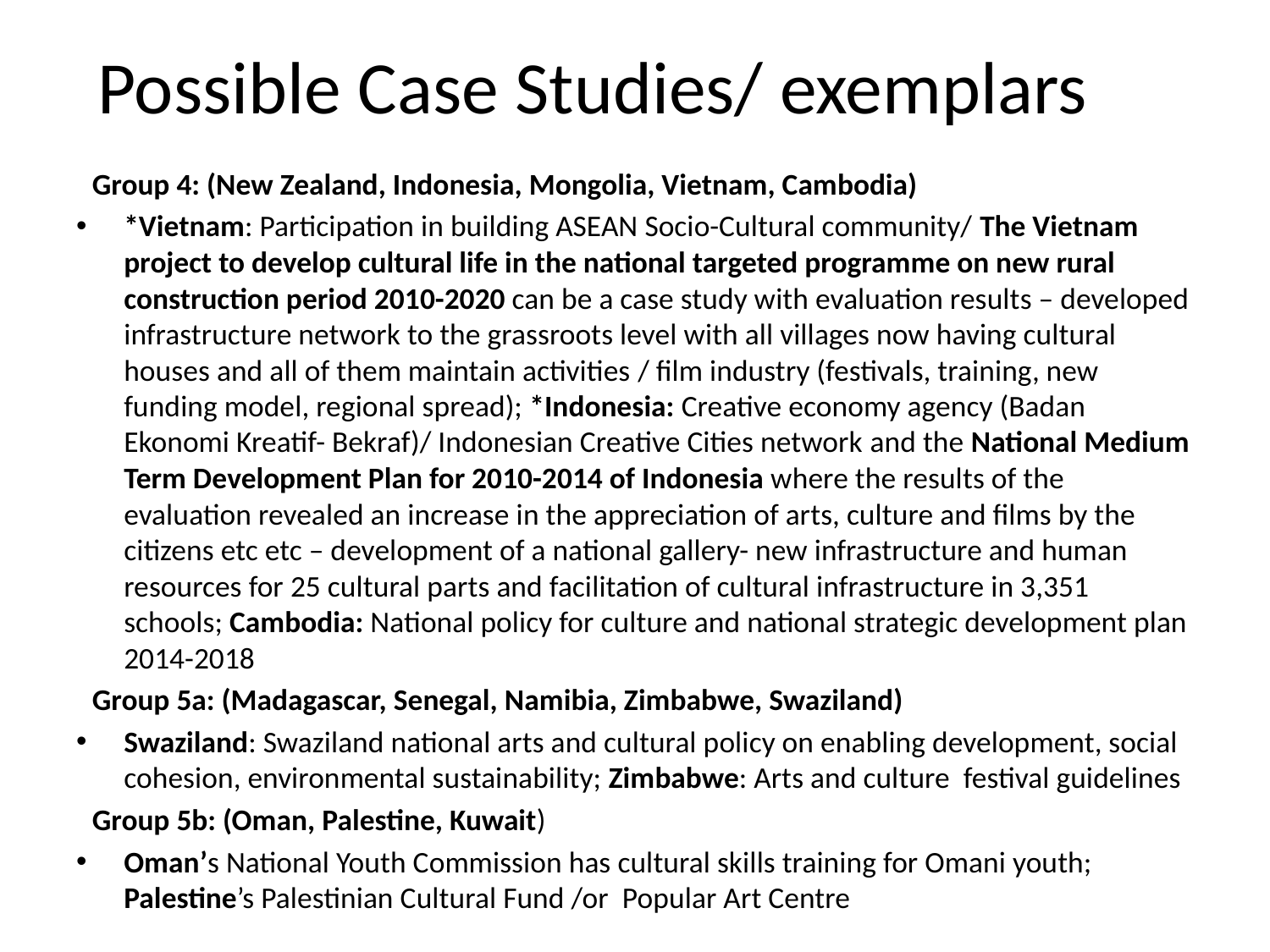

# Possible Case Studies/ exemplars
Group 4: (New Zealand, Indonesia, Mongolia, Vietnam, Cambodia)
*Vietnam: Participation in building ASEAN Socio-Cultural community/ The Vietnam project to develop cultural life in the national targeted programme on new rural construction period 2010-2020 can be a case study with evaluation results – developed infrastructure network to the grassroots level with all villages now having cultural houses and all of them maintain activities / film industry (festivals, training, new funding model, regional spread); *Indonesia: Creative economy agency (Badan Ekonomi Kreatif- Bekraf)/ Indonesian Creative Cities network and the National Medium Term Development Plan for 2010-2014 of Indonesia where the results of the evaluation revealed an increase in the appreciation of arts, culture and films by the citizens etc etc – development of a national gallery- new infrastructure and human resources for 25 cultural parts and facilitation of cultural infrastructure in 3,351 schools; Cambodia: National policy for culture and national strategic development plan 2014-2018
Group 5a: (Madagascar, Senegal, Namibia, Zimbabwe, Swaziland)
Swaziland: Swaziland national arts and cultural policy on enabling development, social cohesion, environmental sustainability; Zimbabwe: Arts and culture  festival guidelines
Group 5b: (Oman, Palestine, Kuwait)
Oman’s National Youth Commission has cultural skills training for Omani youth; Palestine’s Palestinian Cultural Fund /or  Popular Art Centre